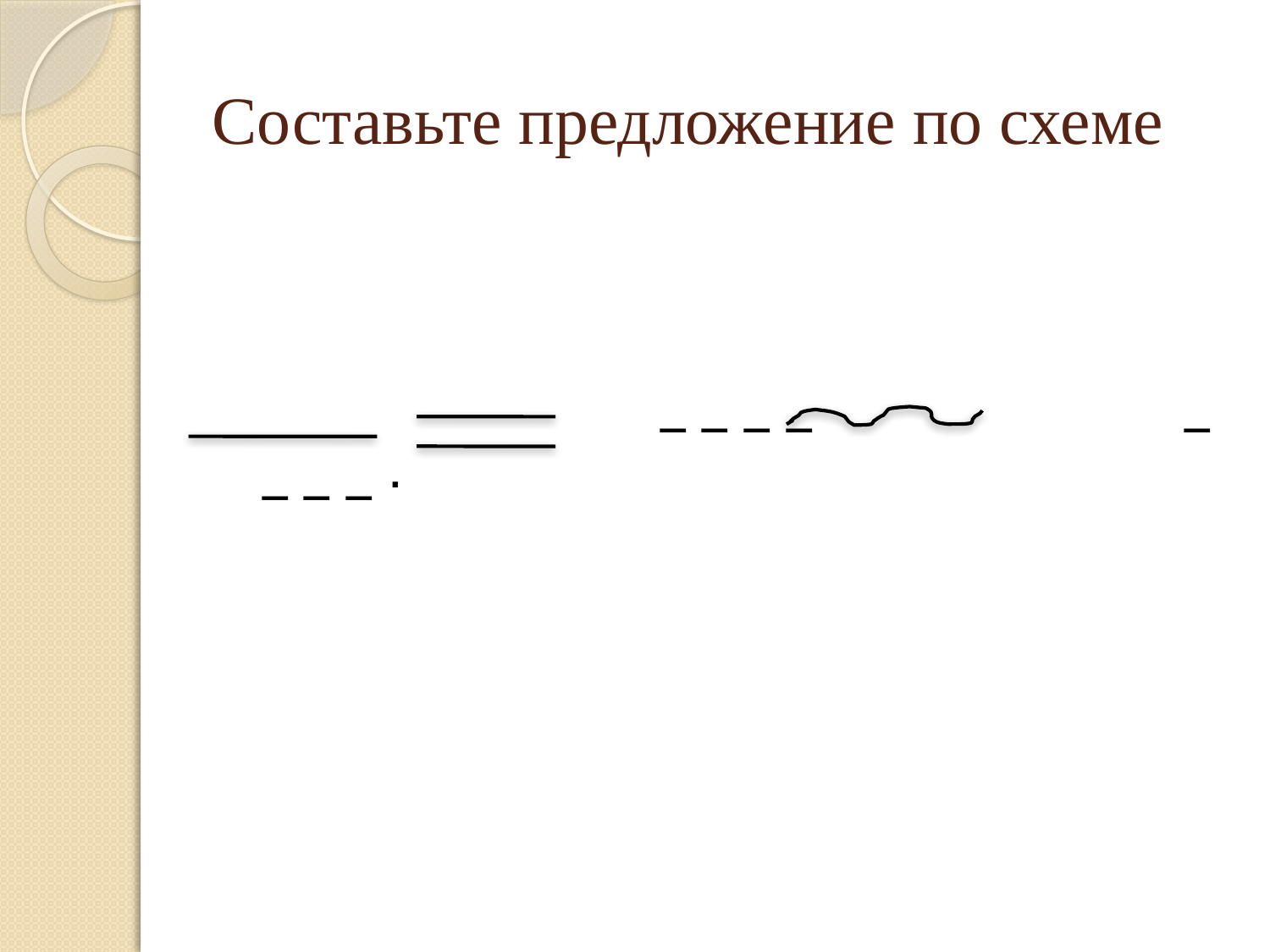

# Составьте предложение по схеме

                       	 _ _ _ _                      _ _ _ _ .